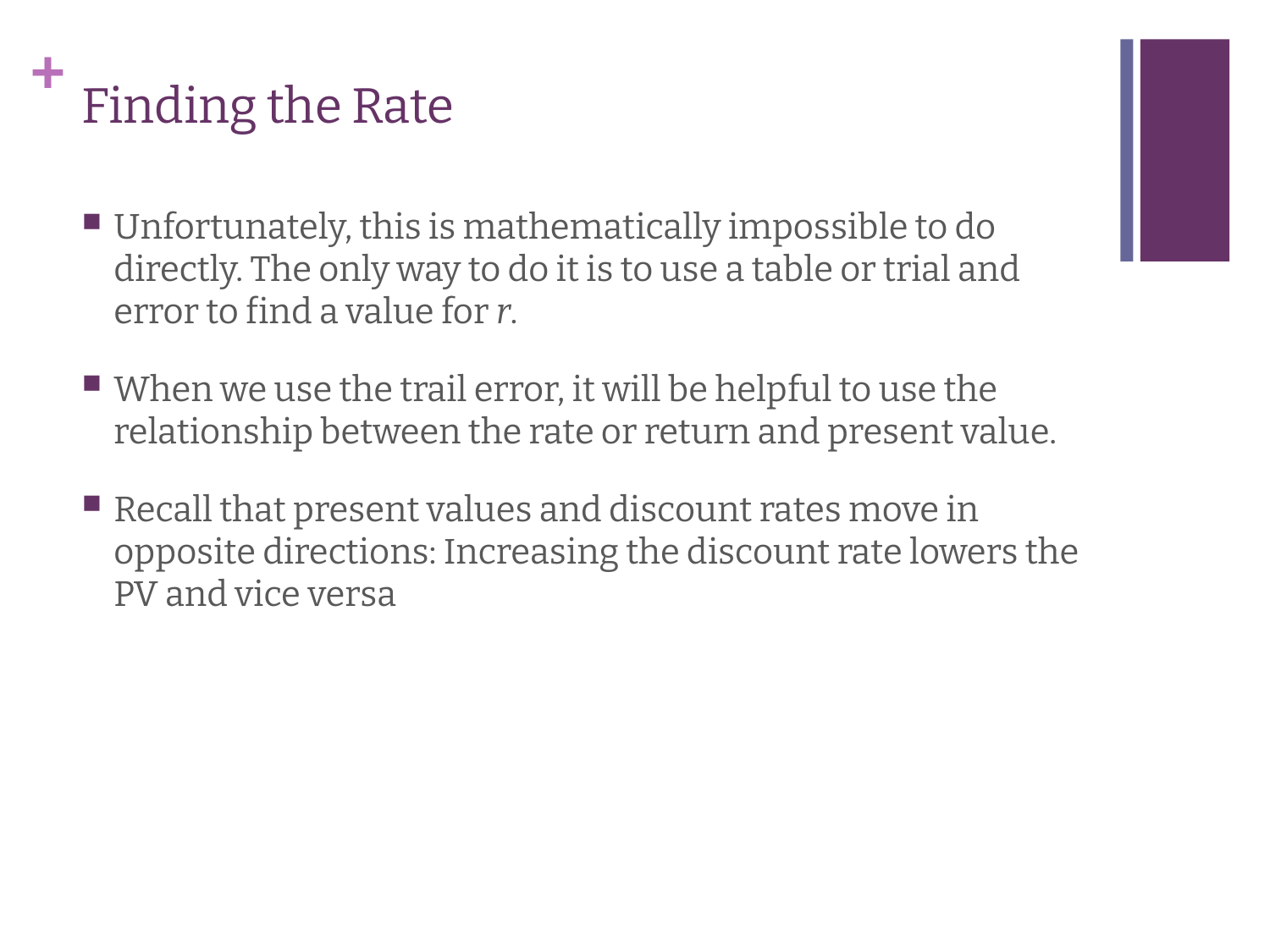

# Finding the Rate
Unfortunately, this is mathematically impossible to do directly. The only way to do it is to use a table or trial and error to find a value for r.
When we use the trail error, it will be helpful to use the relationship between the rate or return and present value.
Recall that present values and discount rates move in opposite directions: Increasing the discount rate lowers the PV and vice versa